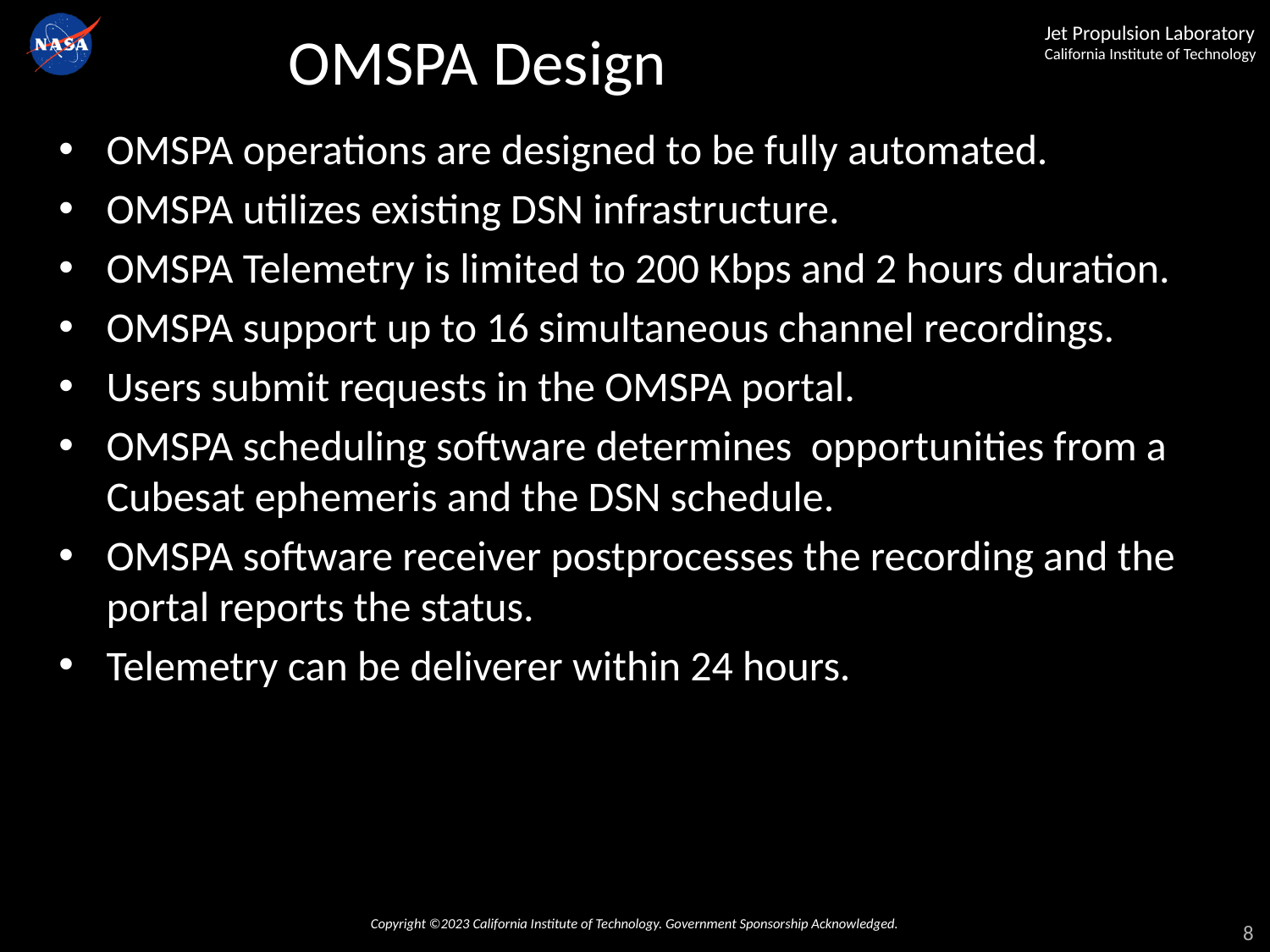

# OMSPA Design
OMSPA operations are designed to be fully automated.
OMSPA utilizes existing DSN infrastructure.
OMSPA Telemetry is limited to 200 Kbps and 2 hours duration.
OMSPA support up to 16 simultaneous channel recordings.
Users submit requests in the OMSPA portal.
OMSPA scheduling software determines  opportunities from a Cubesat ephemeris and the DSN schedule.
OMSPA software receiver postprocesses the recording and the portal reports the status.
Telemetry can be deliverer within 24 hours.
8